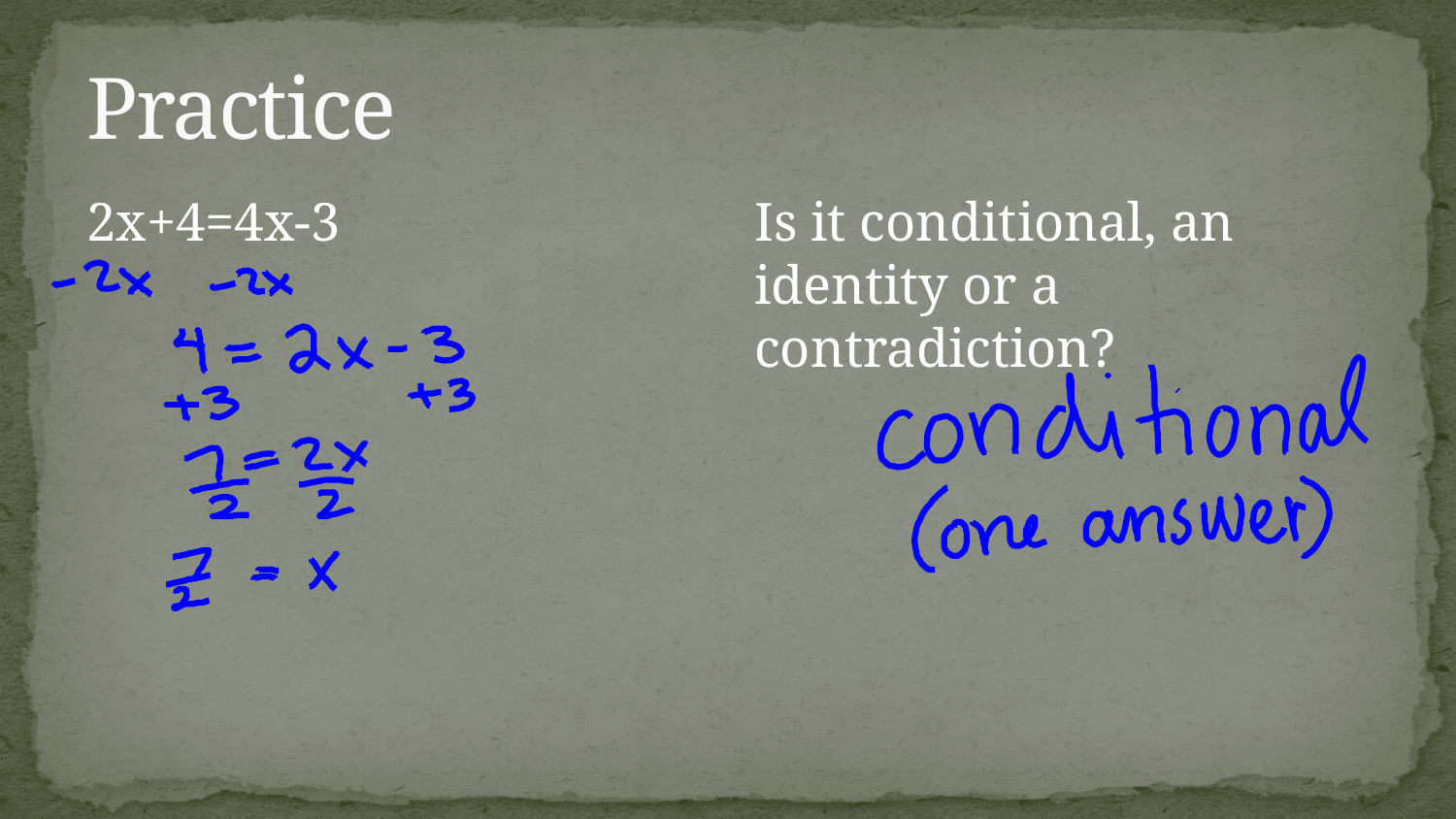

# Practice
2x+4=4x-3
Is it conditional, an identity or a contradiction?